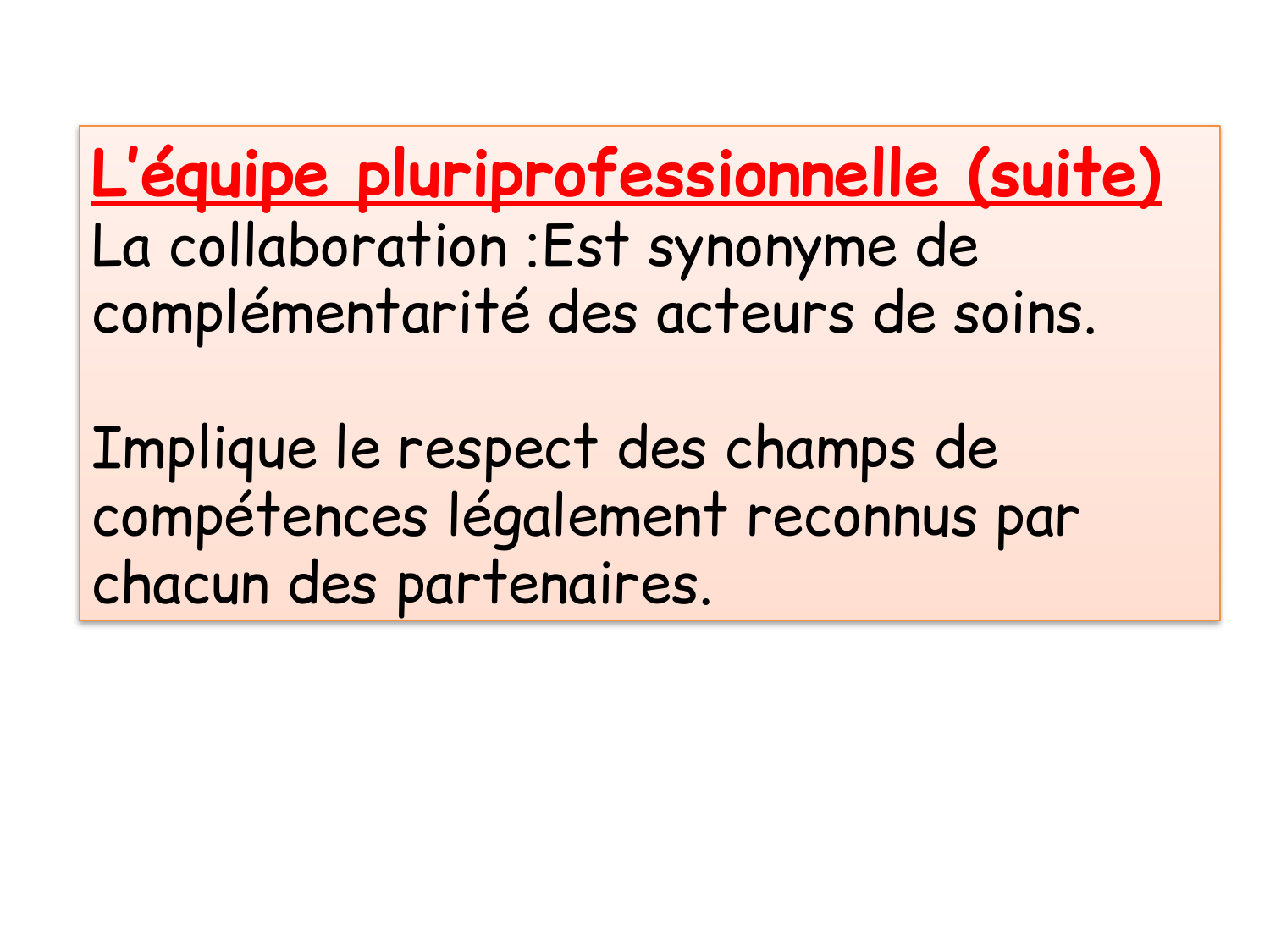

L’équipe pluriprofessionnelle (suite)
La collaboration :Est synonyme de complémentarité des acteurs de soins.

Implique le respect des champs de compétences légalement reconnus par chacun des partenaires.